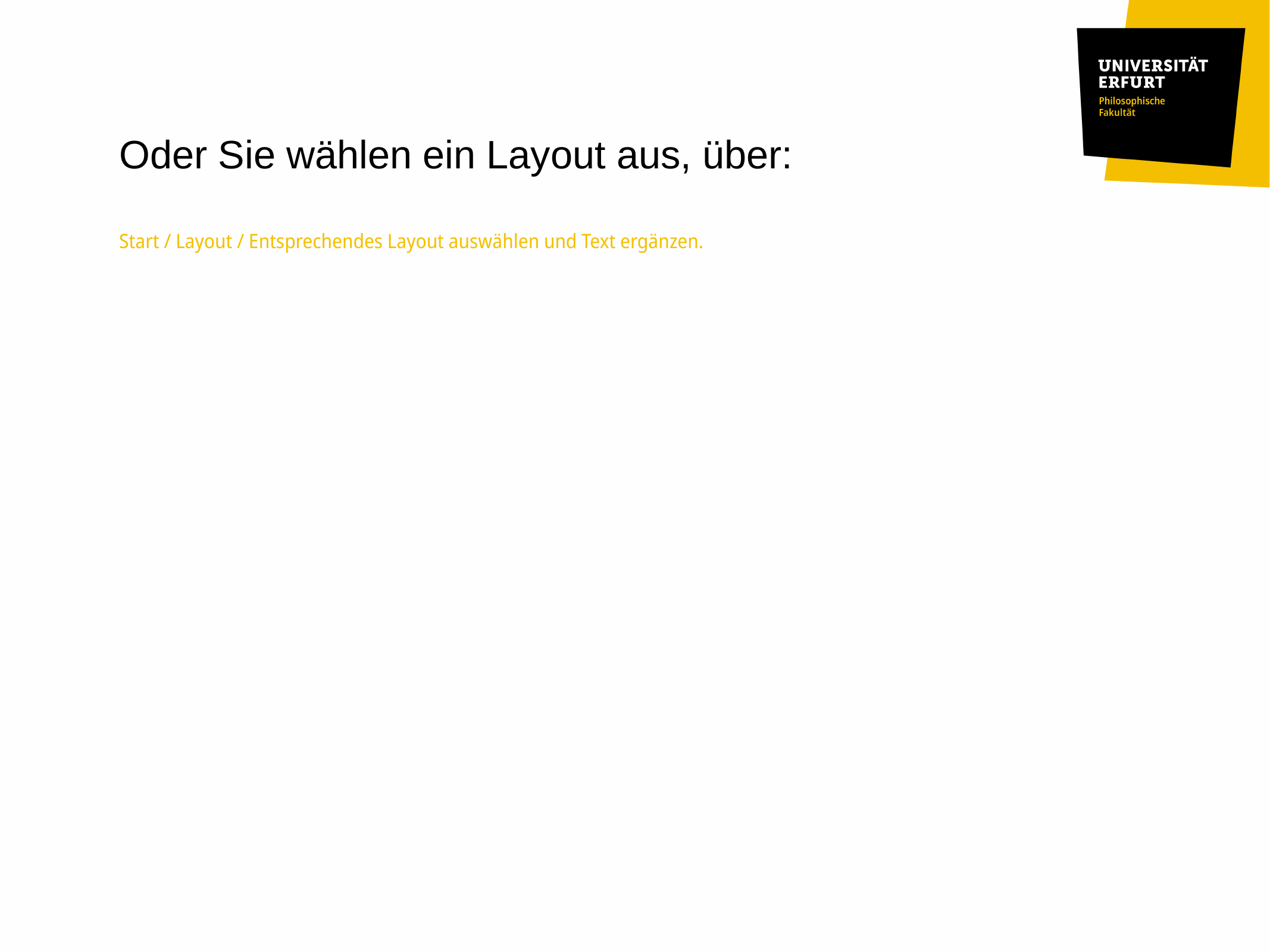

Oder Sie wählen ein Layout aus, über:
Start / Layout / Entsprechendes Layout auswählen und Text ergänzen.